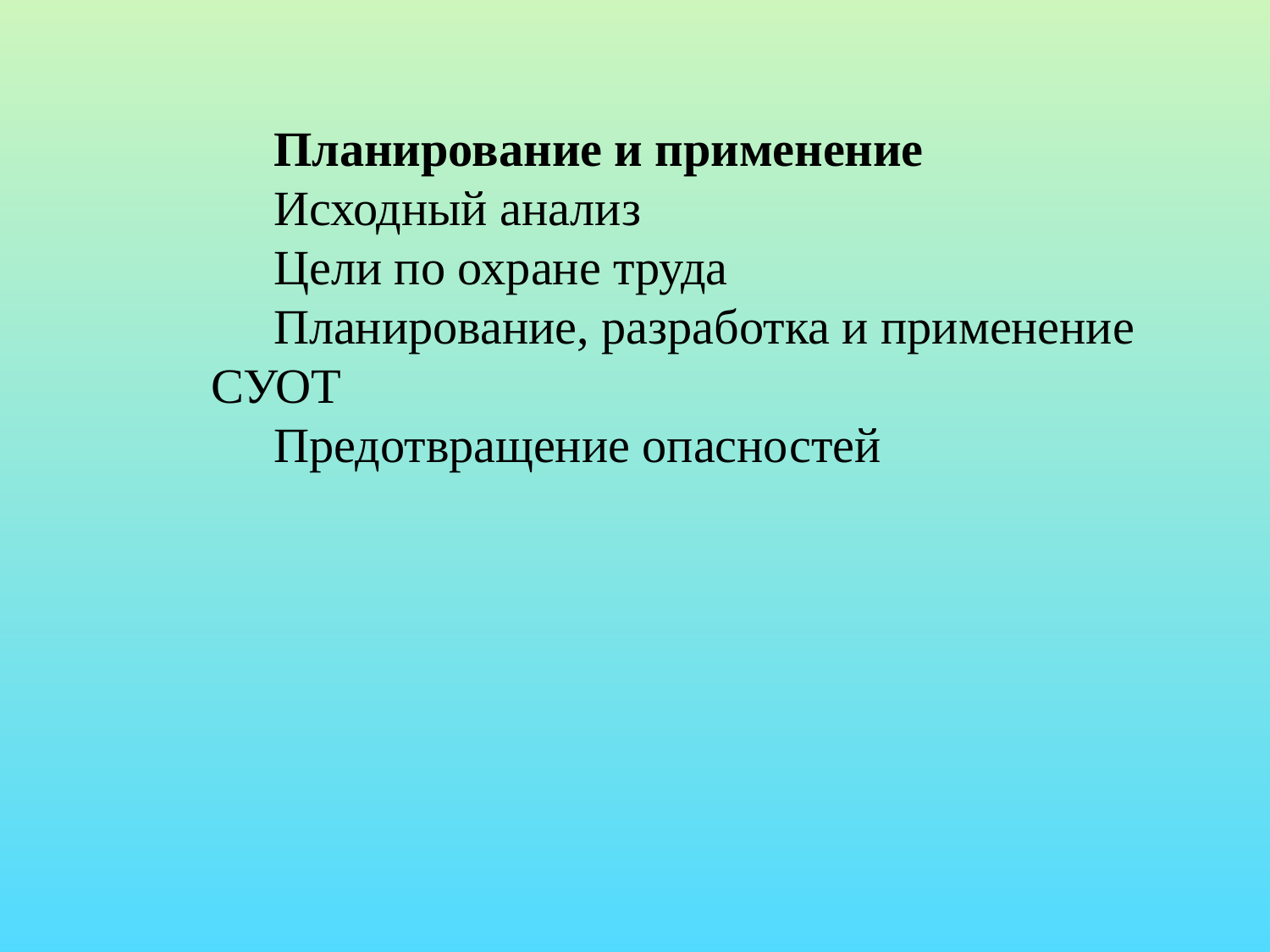

Планирование и применение
Исходный анализ
Цели по охране труда
Планирование, разработка и применение СУОТ
Предотвращение опасностей